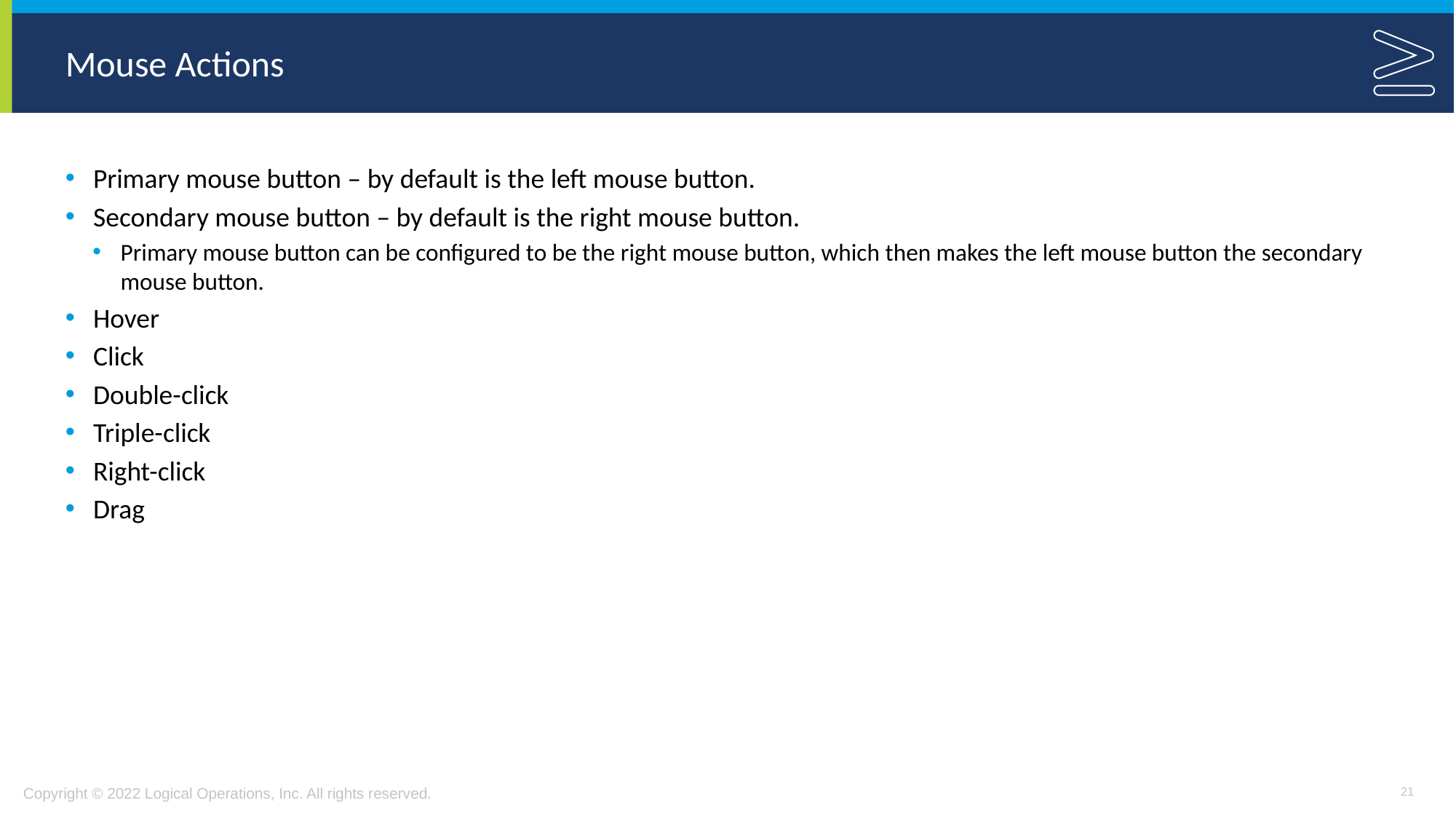

# Mouse Actions
Primary mouse button – by default is the left mouse button.
Secondary mouse button – by default is the right mouse button.
Primary mouse button can be configured to be the right mouse button, which then makes the left mouse button the secondary mouse button.
Hover
Click
Double-click
Triple-click
Right-click
Drag
21